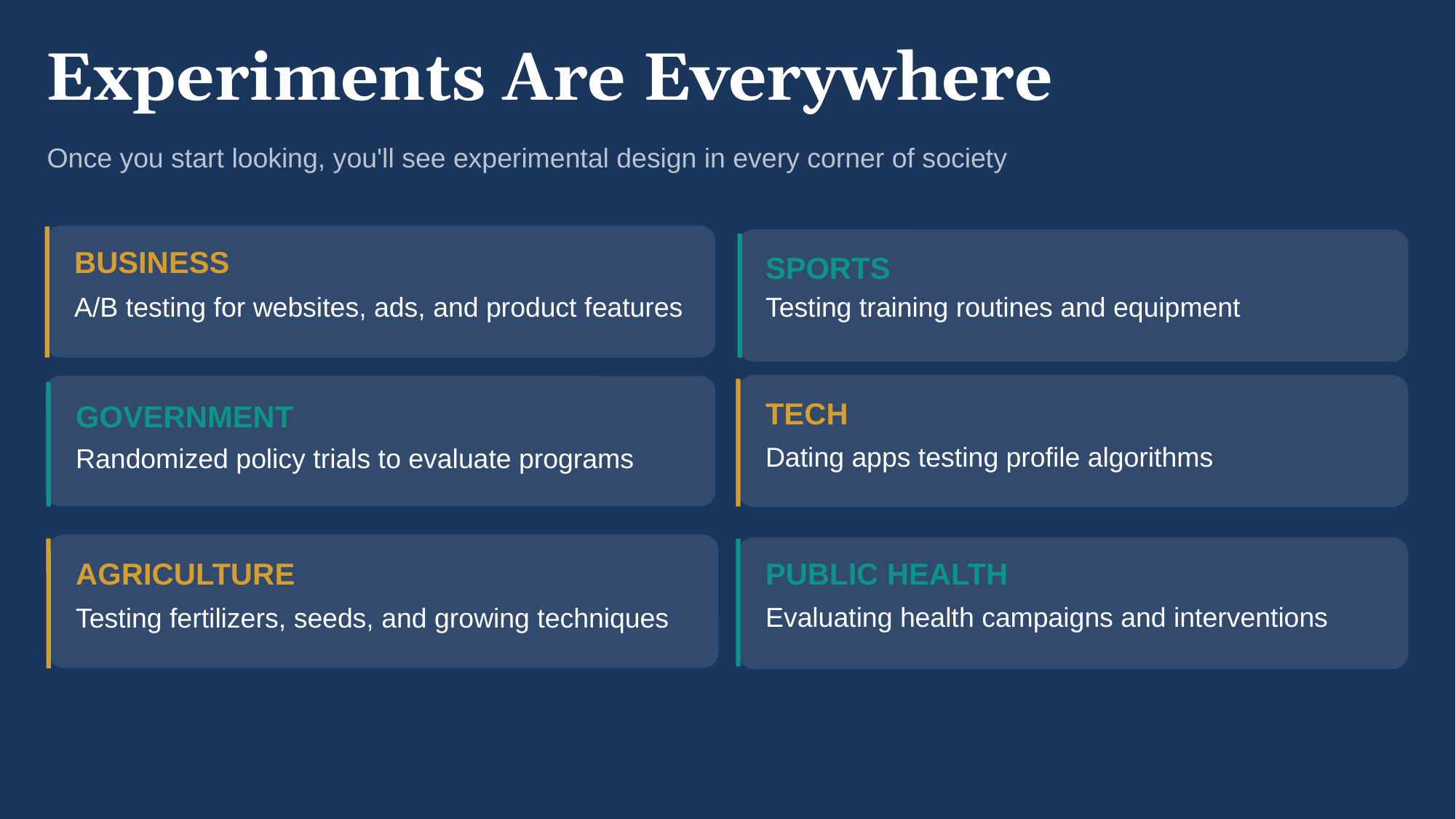

Experiments Are Everywhere
Once you start looking, you'll see experimental design in every corner of society

BUSINESS
A/B testing for websites, ads, and product features

SPORTS
Testing training routines and equipment

TECH
Dating apps testing profile algorithms

GOVERNMENT
Randomized policy trials to evaluate programs

AGRICULTURE
Testing fertilizers, seeds, and growing techniques

PUBLIC HEALTH
Evaluating health campaigns and interventions